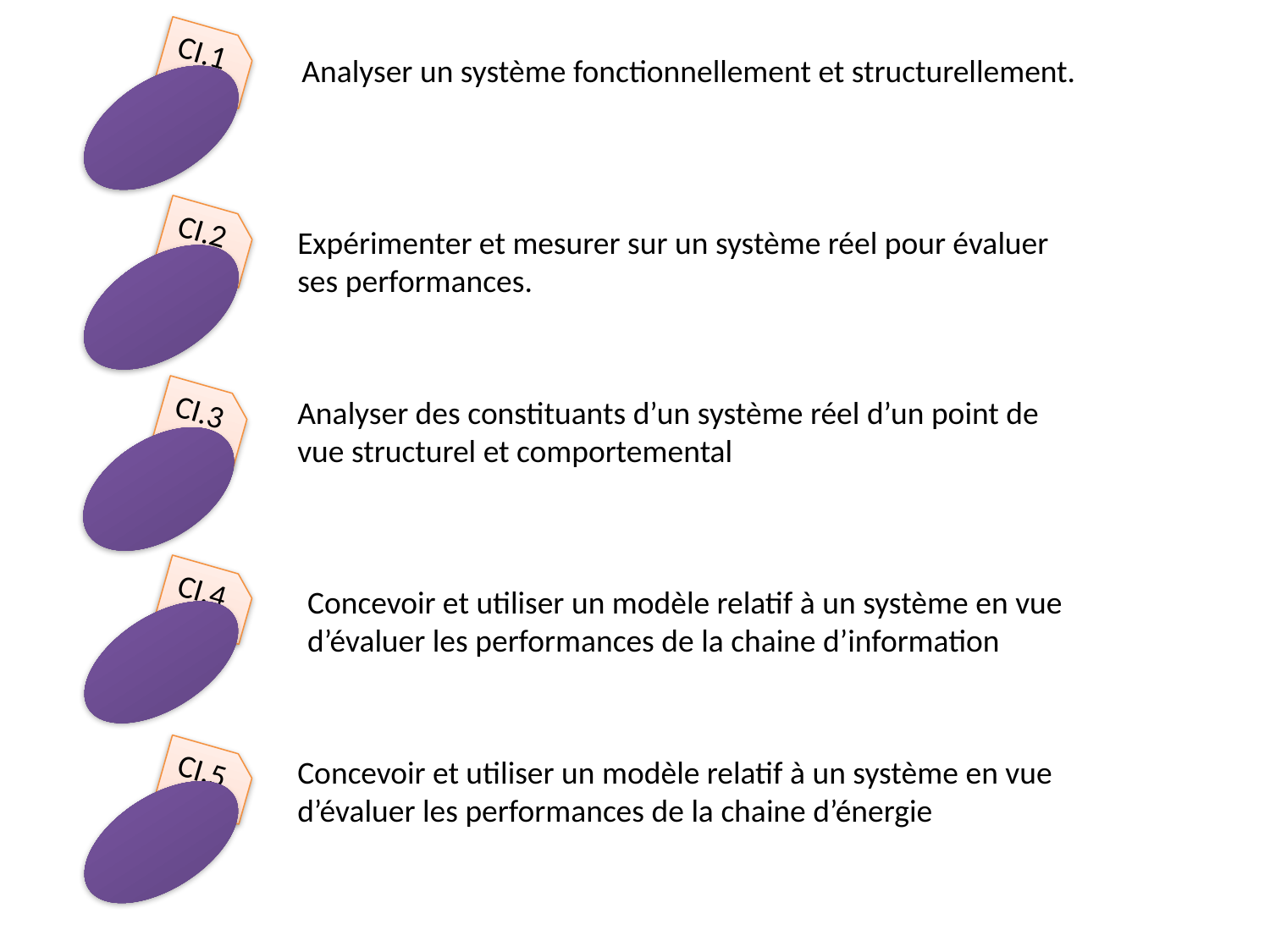

CI.1

Analyser un système fonctionnellement et structurellement.

CI.2

Expérimenter et mesurer sur un système réel pour évaluer ses performances.

CI.3

Analyser des constituants d’un système réel d’un point de vue structurel et comportemental

CI.4

Concevoir et utiliser un modèle relatif à un système en vue d’évaluer les performances de la chaine d’information

CI.5

Concevoir et utiliser un modèle relatif à un système en vue d’évaluer les performances de la chaine d’énergie